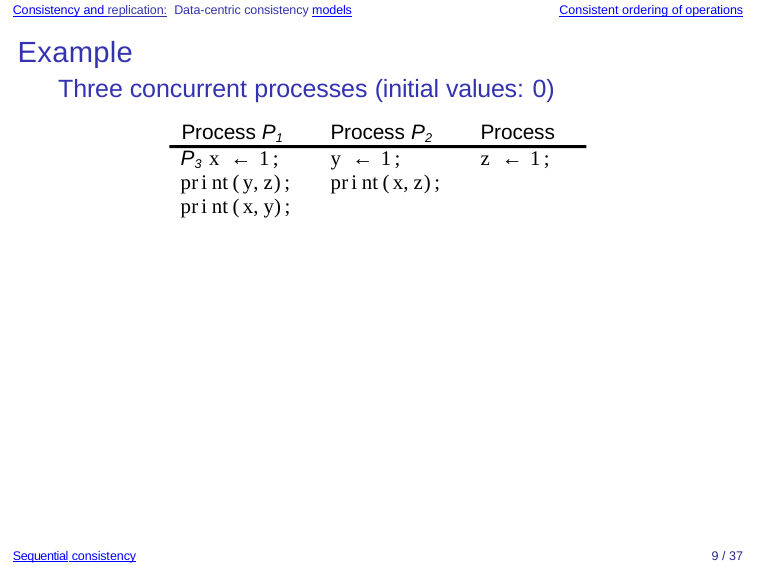

Consistency and replication: Data-centric consistency models
Consistent ordering of operations
Example
Three concurrent processes (initial values: 0)
Process P1	Process P2	Process P3  x ← 1;	y ← 1;	z ← 1;  print(y,z);	print(x,z);	print(x,y);

Sequential consistency
9 / 37